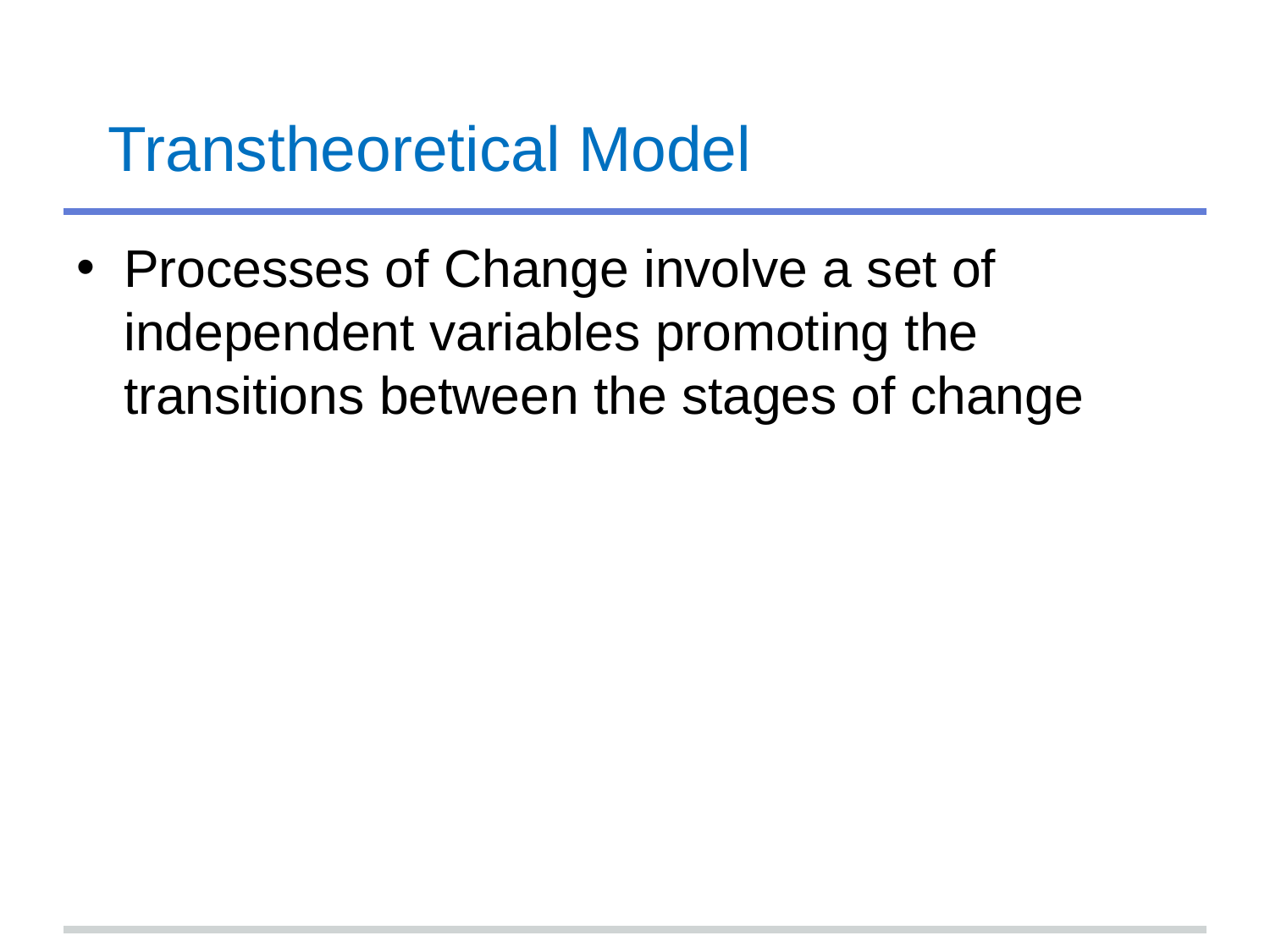

# Transtheoretical Model
Processes of Change involve a set of independent variables promoting the transitions between the stages of change